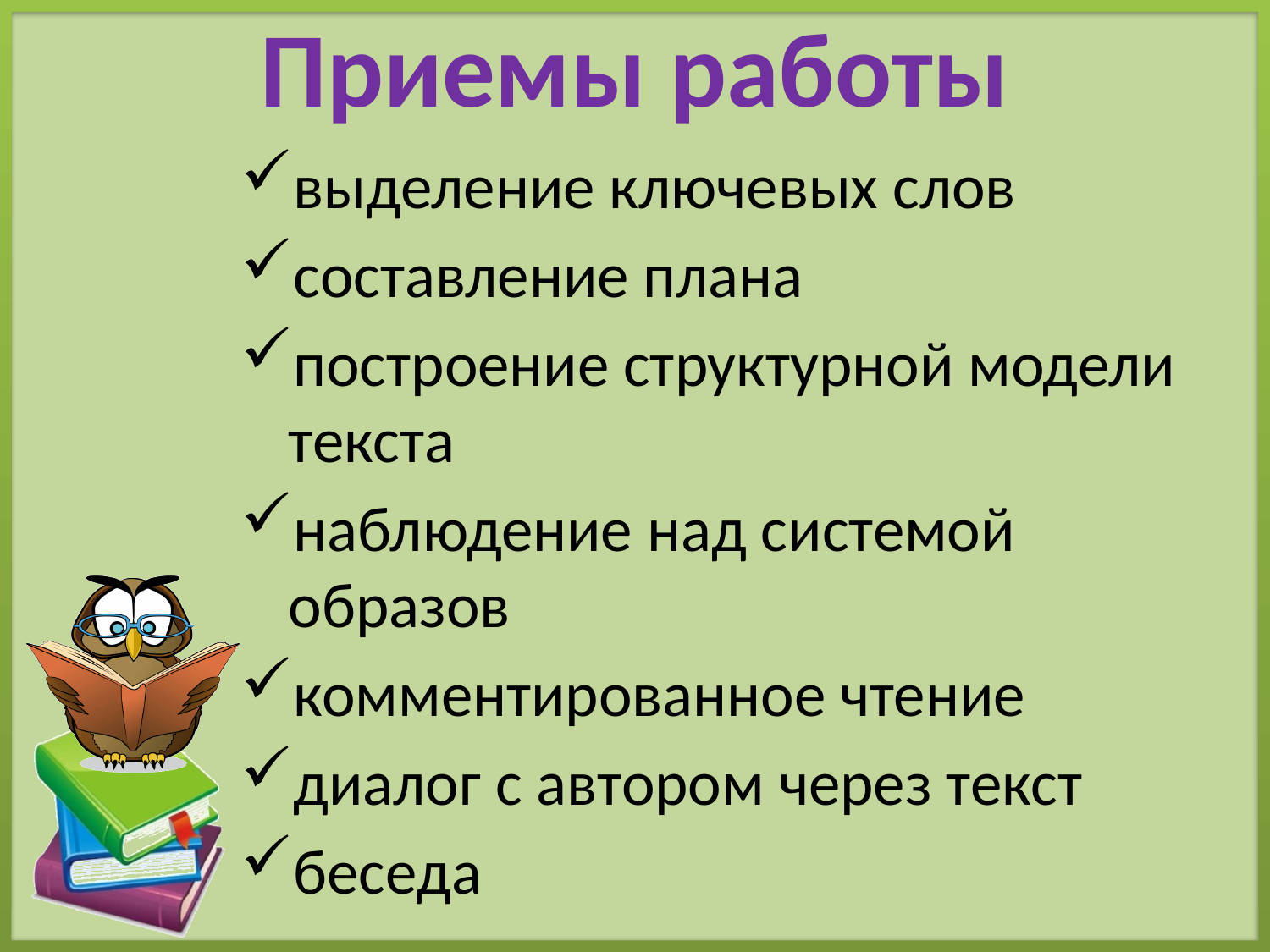

# Приемы работы
выделение ключевых слов
составление плана
построение структурной модели текста
наблюдение над системой образов
комментированное чтение
диалог с автором через текст
беседа